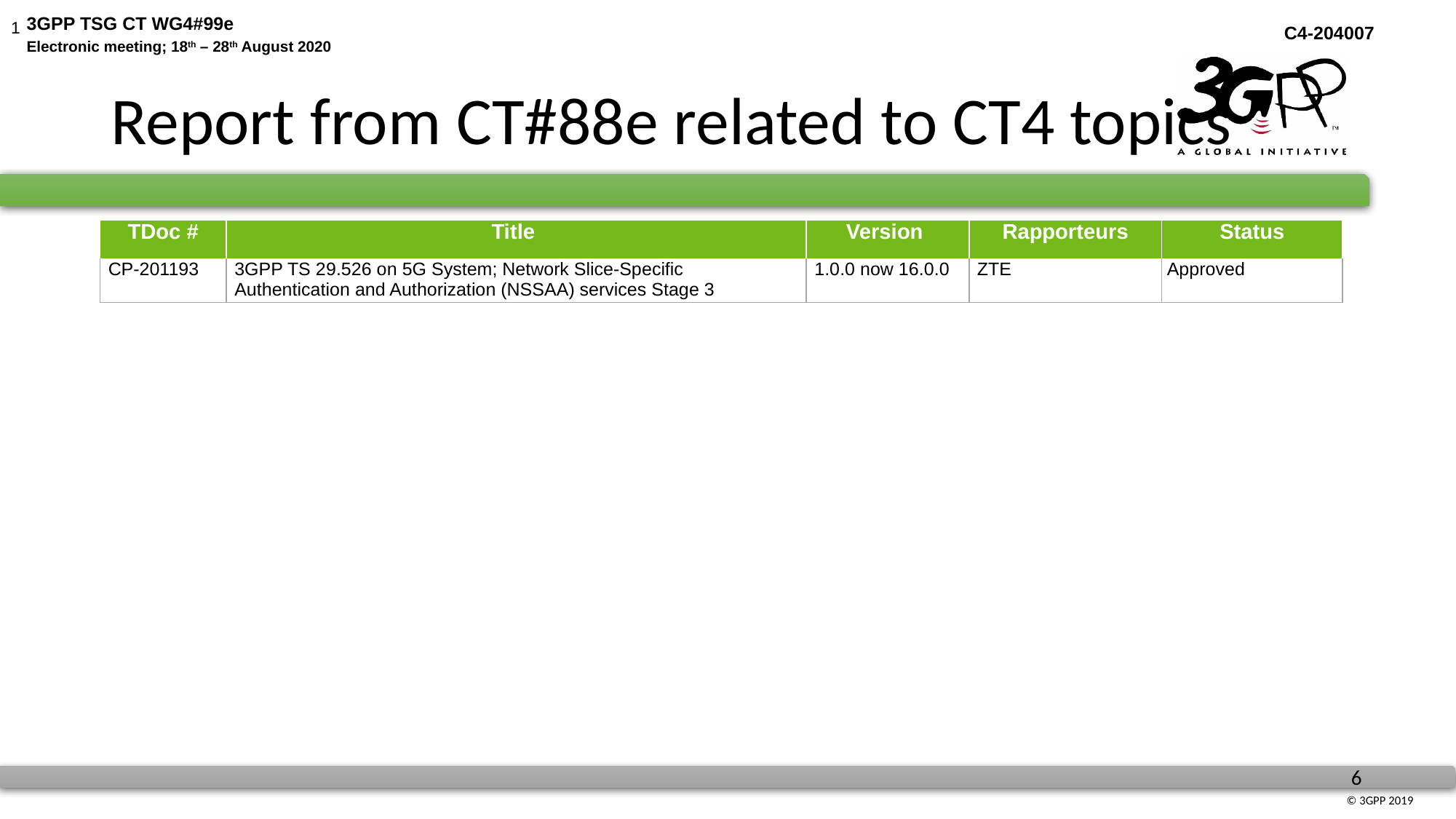

1
# Report from CT#88e related to CT4 topics
| TDoc # | Title | Version | Rapporteurs | Status |
| --- | --- | --- | --- | --- |
| CP-201193 | 3GPP TS 29.526 on 5G System; Network Slice-Specific Authentication and Authorization (NSSAA) services Stage 3 | 1.0.0 now 16.0.0 | ZTE | Approved |